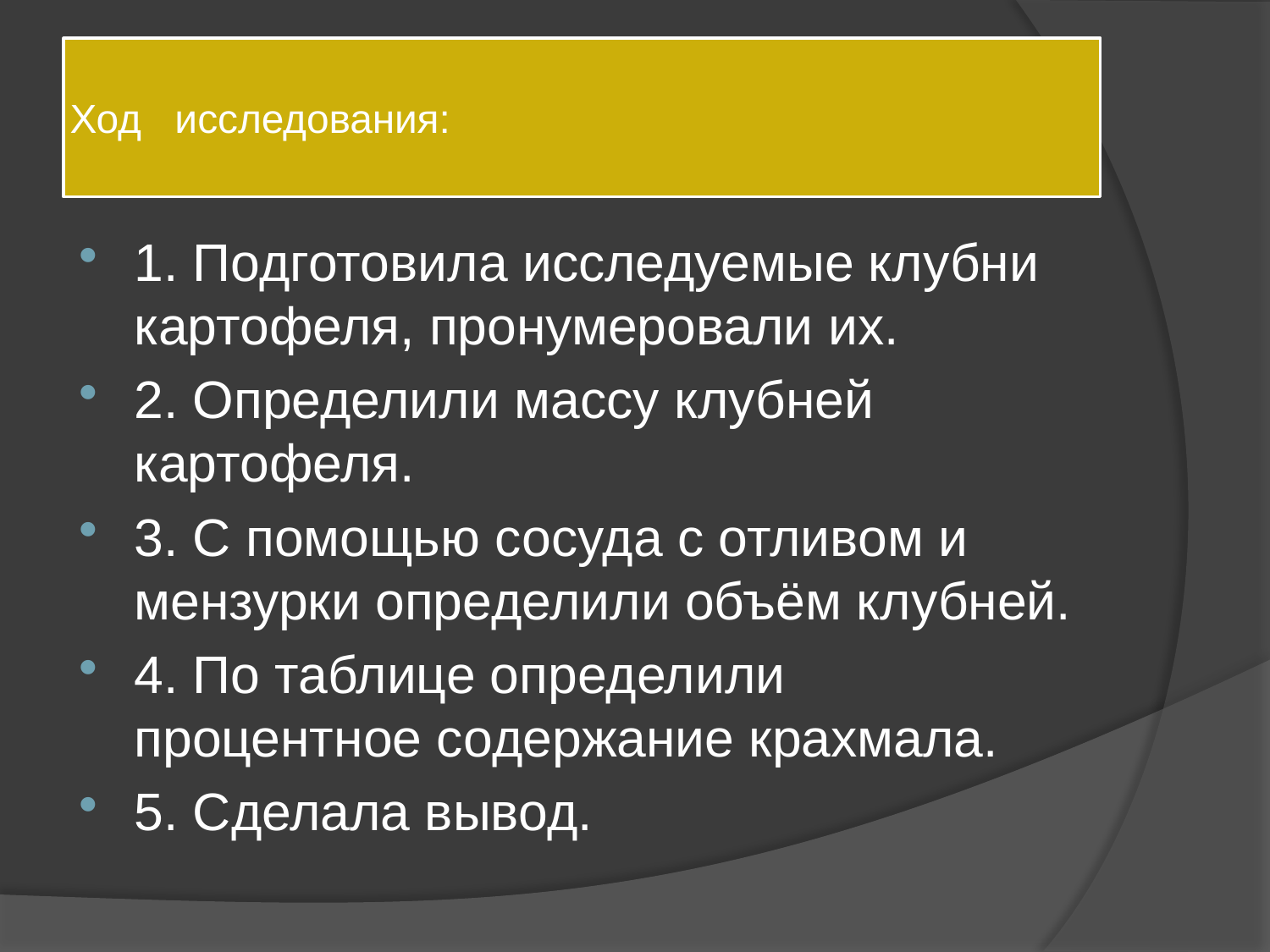

# Ход   исследования:
1. Подготовила исследуемые клубни картофеля, пронумеровали их.
2. Определили массу клубней картофеля.
3. С помощью сосуда с отливом и мензурки определили объём клубней.
4. По таблице определили процентное содержание крахмала.
5. Сделала вывод.